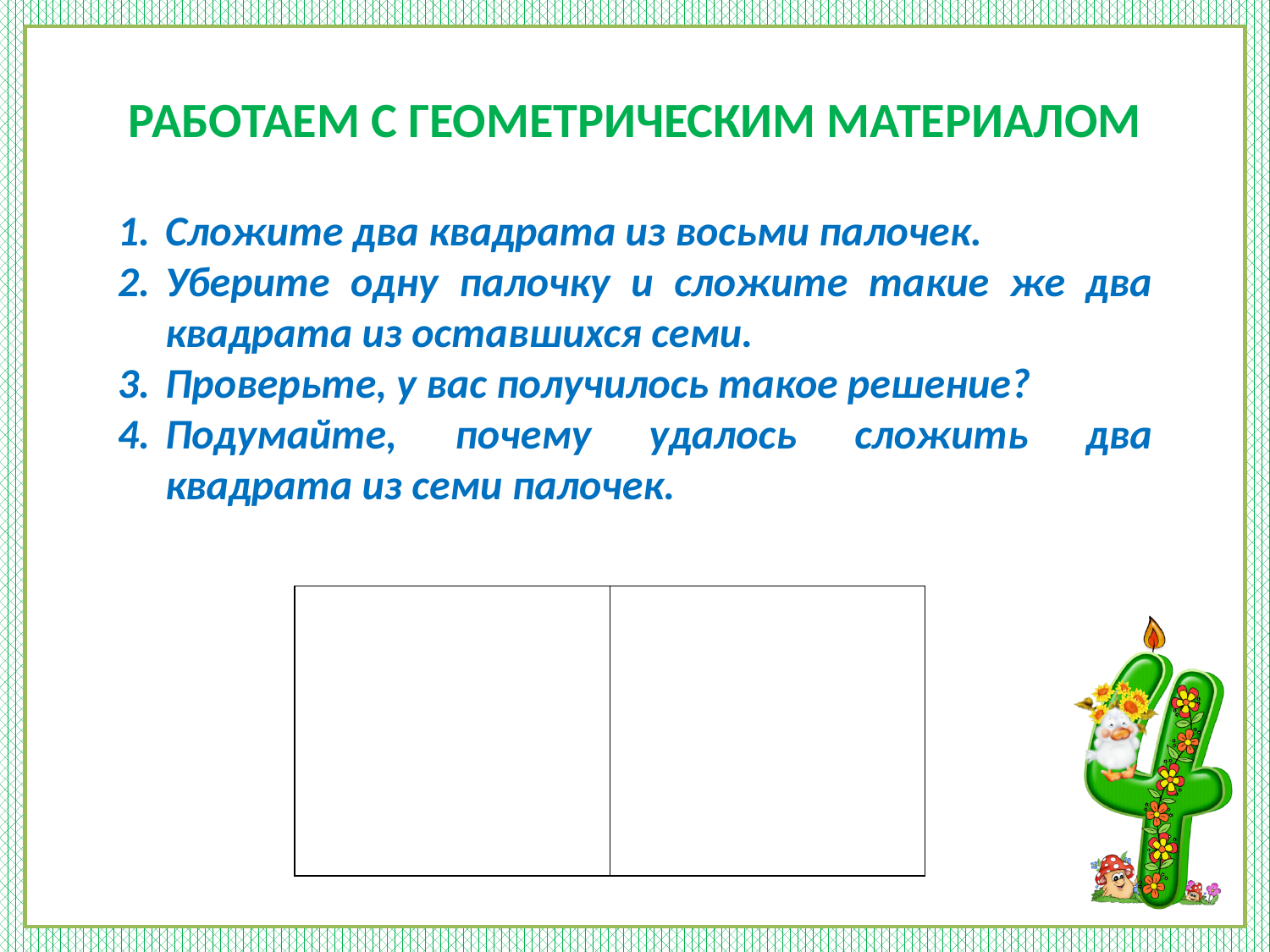

# РАБОТАЕМ С ГЕОМЕТРИЧЕСКИМ МАТЕРИАЛОМ
Сложите два квадрата из восьми палочек.
Уберите одну палочку и сложите такие же два квадрата из оставшихся семи.
Проверьте, у вас получилось такое решение?
Подумайте, почему удалось сложить два квадрата из семи палочек.
|  |  |
| --- | --- |